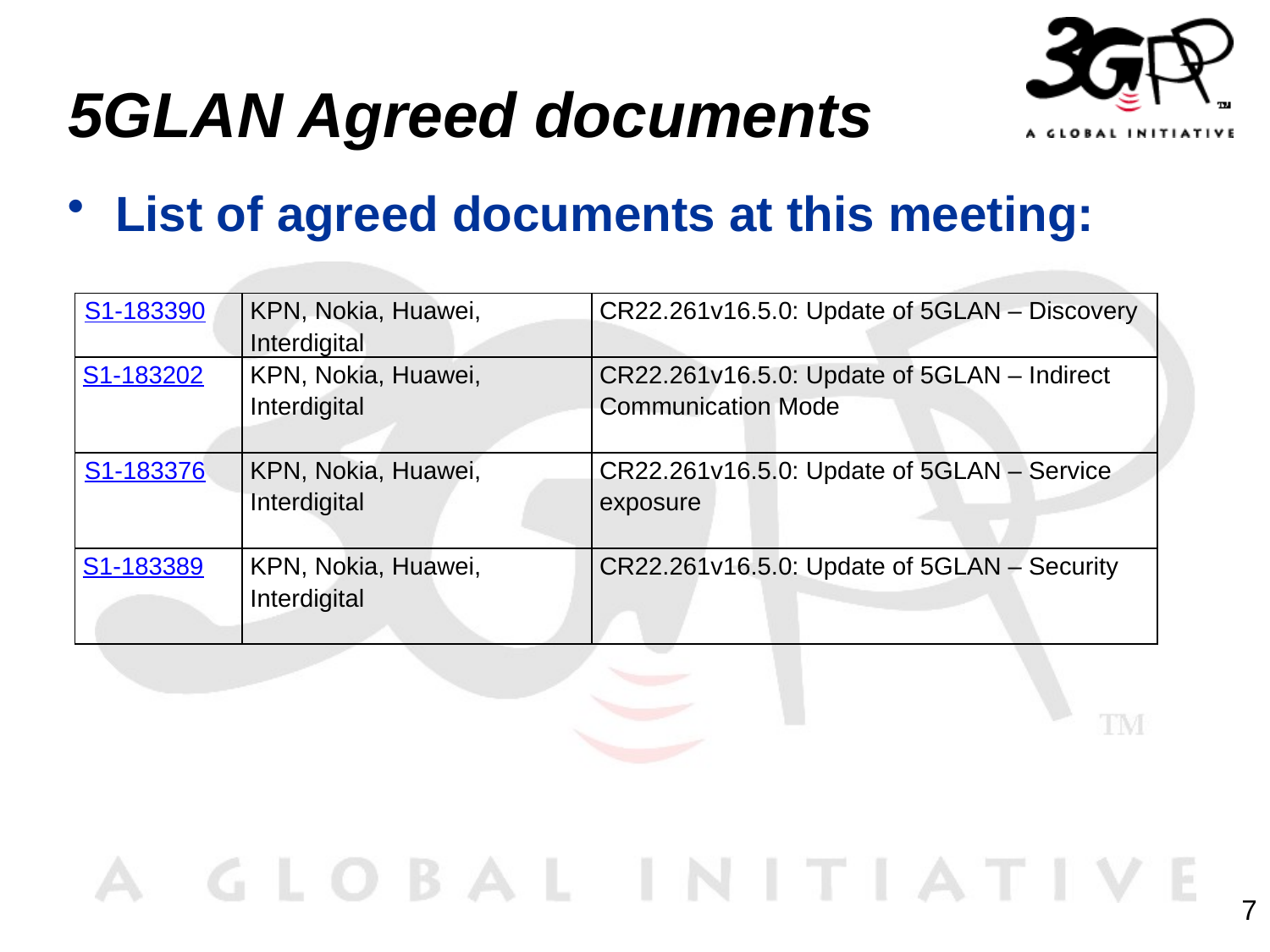

# 5GLAN Agreed documents
List of agreed documents at this meeting:

| S1-183390 | KPN, Nokia, Huawei, Interdigital | CR22.261v16.5.0: Update of 5GLAN – Discovery |
| --- | --- | --- |
| S1-183202 | KPN, Nokia, Huawei, Interdigital | CR22.261v16.5.0: Update of 5GLAN – Indirect Communication Mode |
| S1-183376 | KPN, Nokia, Huawei, Interdigital | CR22.261v16.5.0: Update of 5GLAN – Service exposure |
| S1-183389 | KPN, Nokia, Huawei, Interdigital | CR22.261v16.5.0: Update of 5GLAN – Security |
7